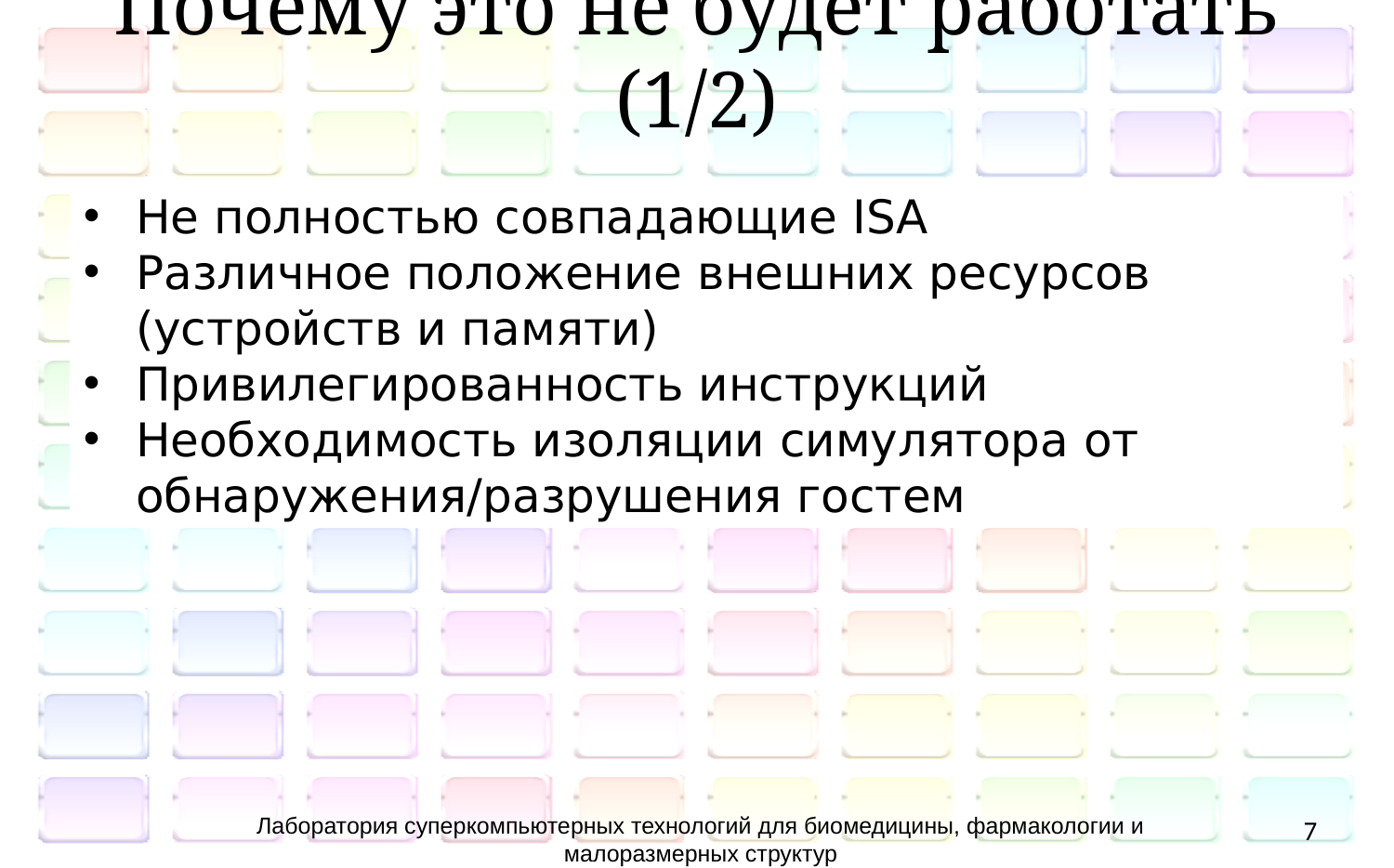

Почему это не будет работать (1/2)

Не полностью совпадающие ISA
Различное положение внешних ресурсов (устройств и памяти)
Привилегированность инструкций
Необходимость изоляции симулятора от обнаружения/разрушения гостем
Лаборатория суперкомпьютерных технологий для биомедицины, фармакологии и малоразмерных структур
7